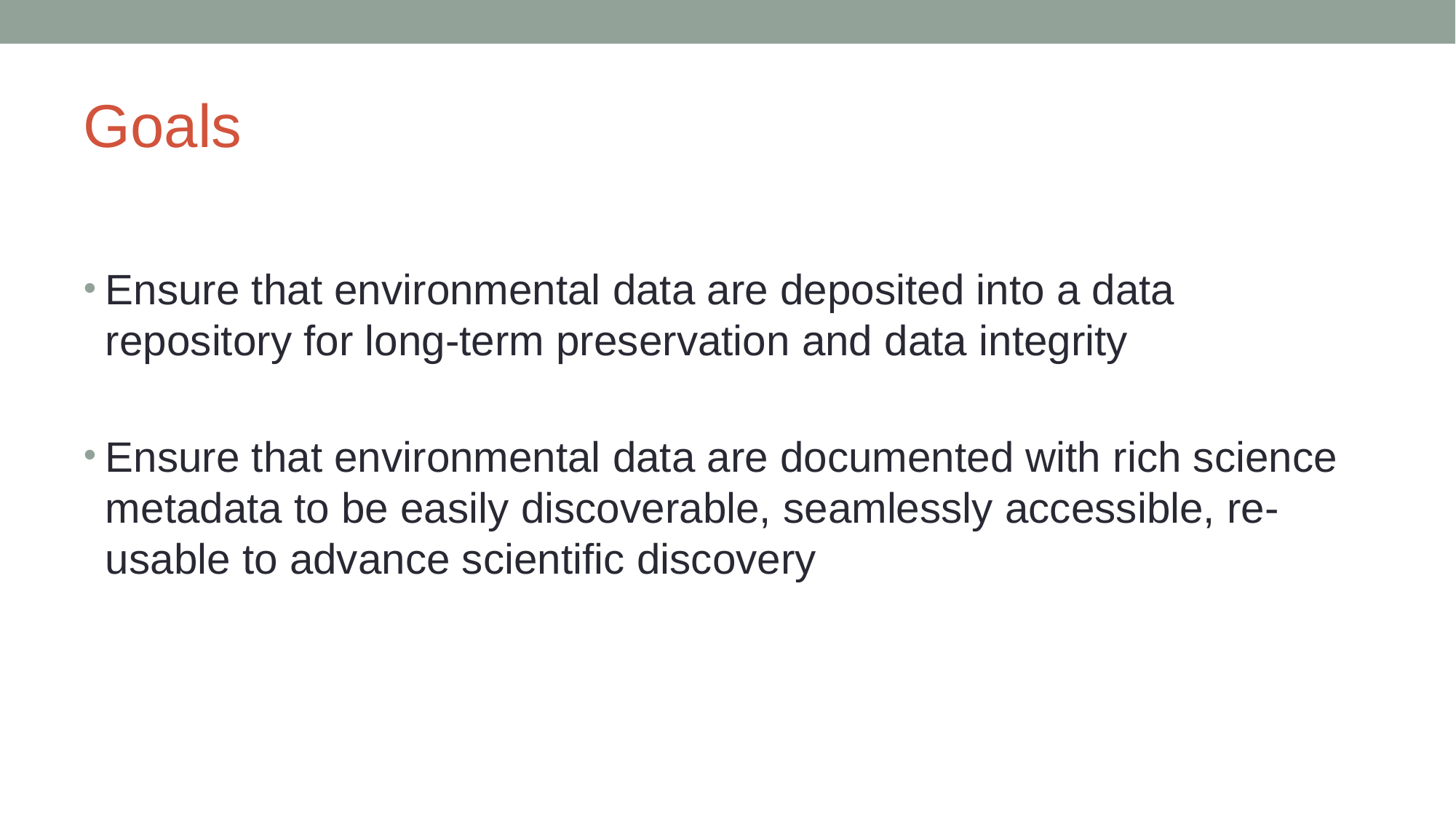

# Goals
Ensure that environmental data are deposited into a data repository for long-term preservation and data integrity

Ensure that environmental data are documented with rich science metadata to be easily discoverable, seamlessly accessible, re-usable to advance scientific discovery